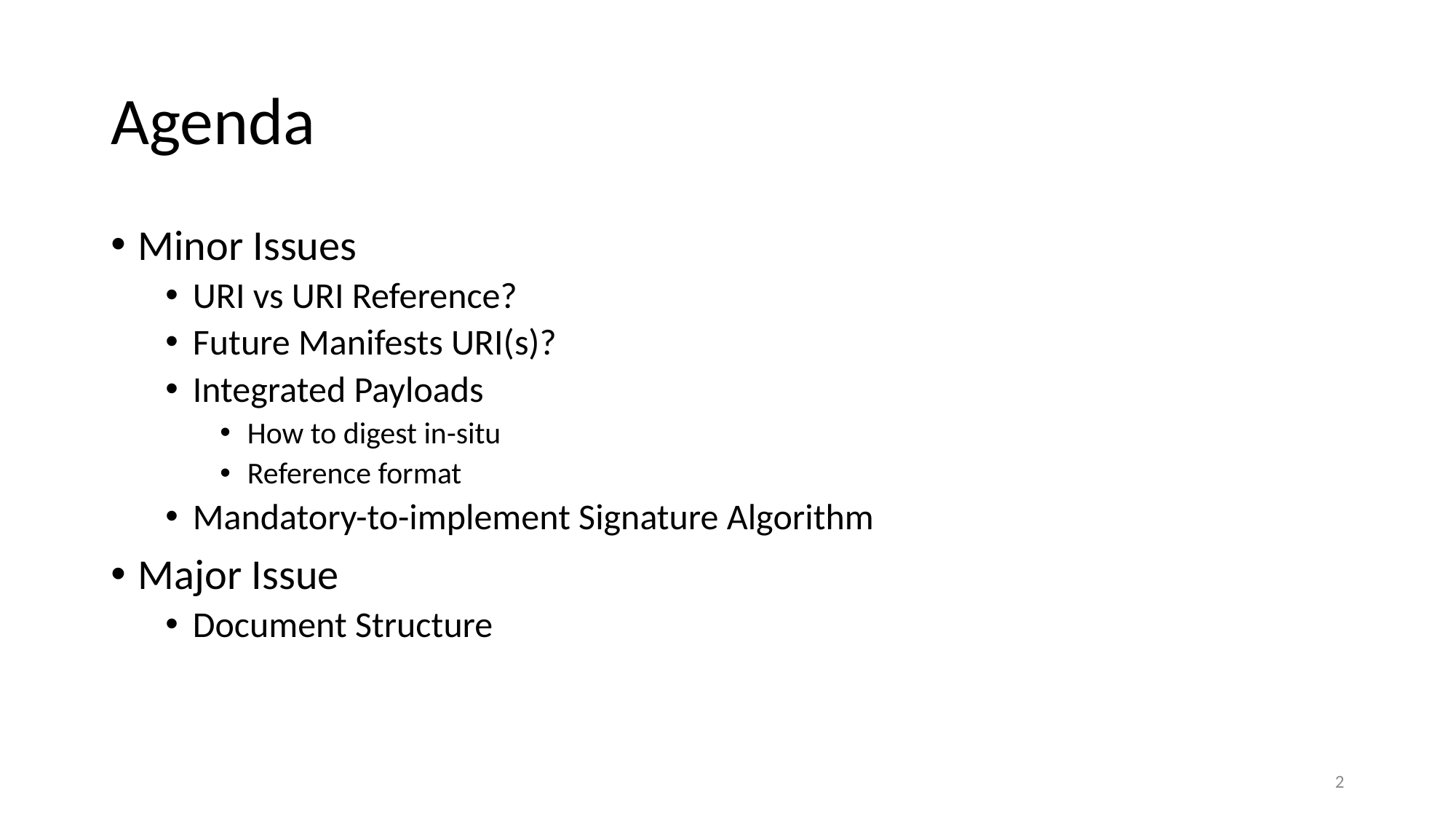

# Agenda
Minor Issues
URI vs URI Reference?
Future Manifests URI(s)?
Integrated Payloads
How to digest in-situ
Reference format
Mandatory-to-implement Signature Algorithm
Major Issue
Document Structure
2